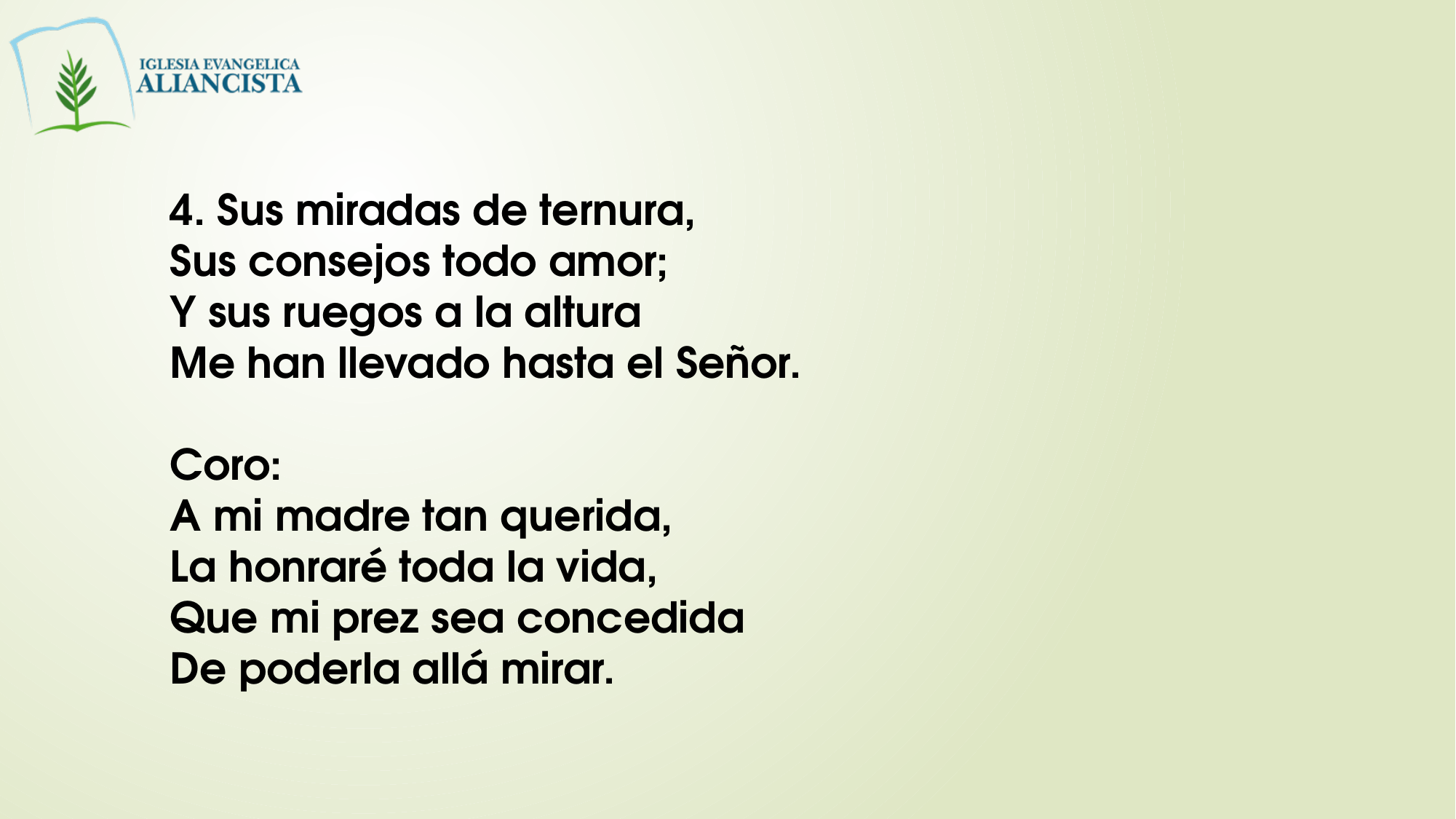

4. Sus miradas de ternura,
Sus consejos todo amor;
Y sus ruegos a la altura
Me han llevado hasta el Señor.

Coro:
A mi madre tan querida,
La honraré toda la vida,
Que mi prez sea concedida
De poderla allá mirar.